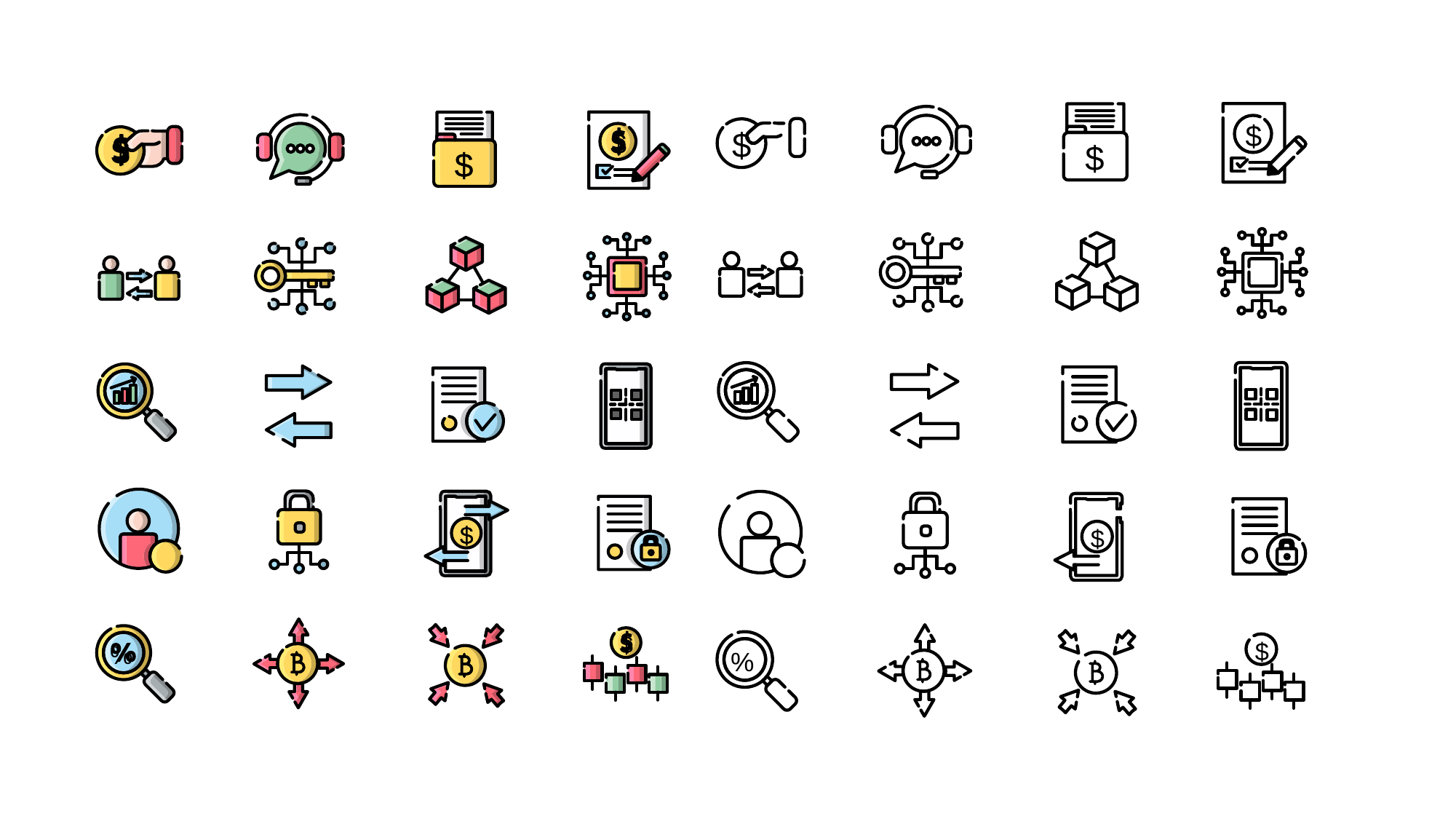

$

$

$

$

$

$

$

$

$

$

$

%

$

%